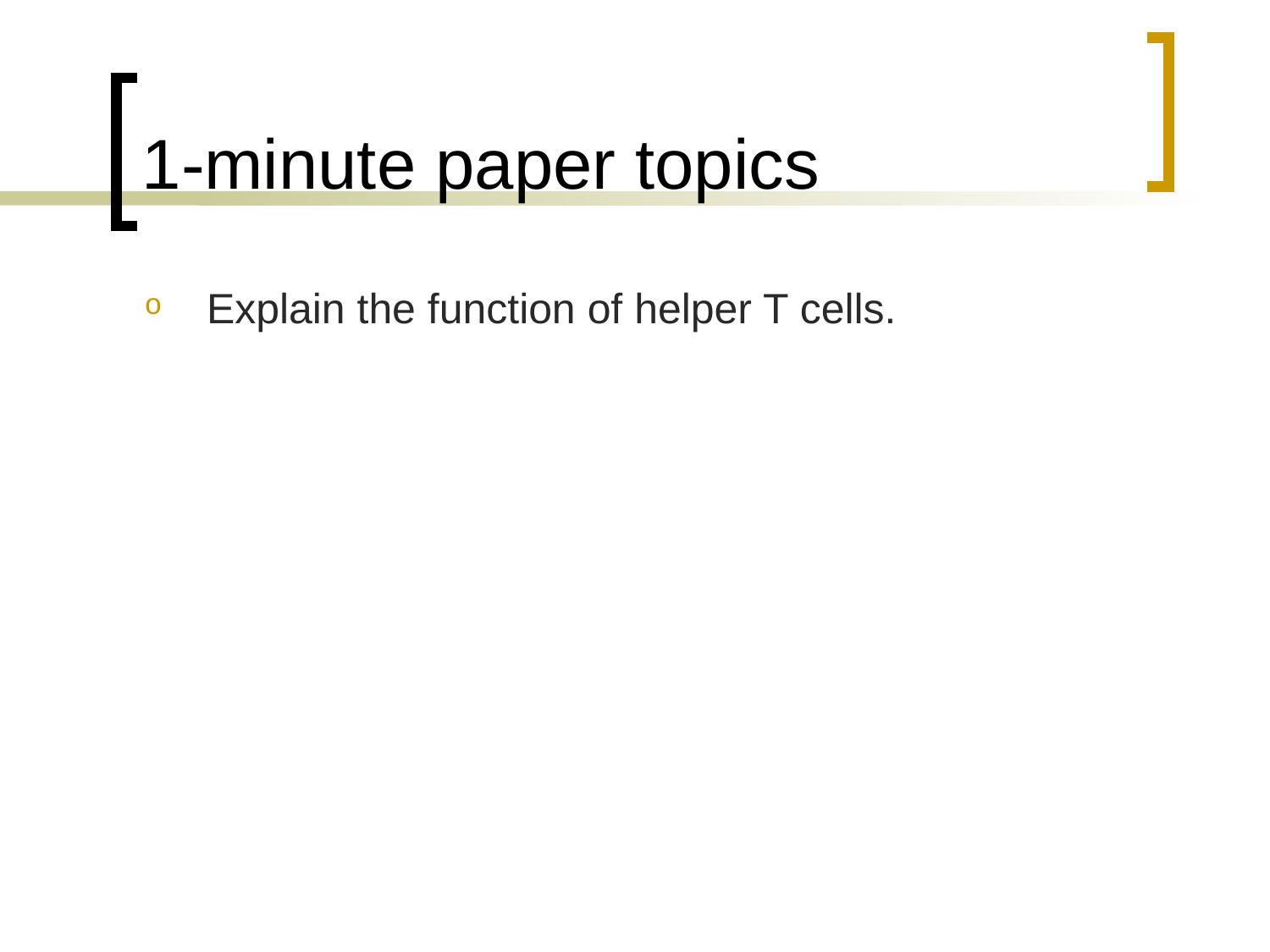

# 1-minute paper topics
Explain the function of helper T cells.